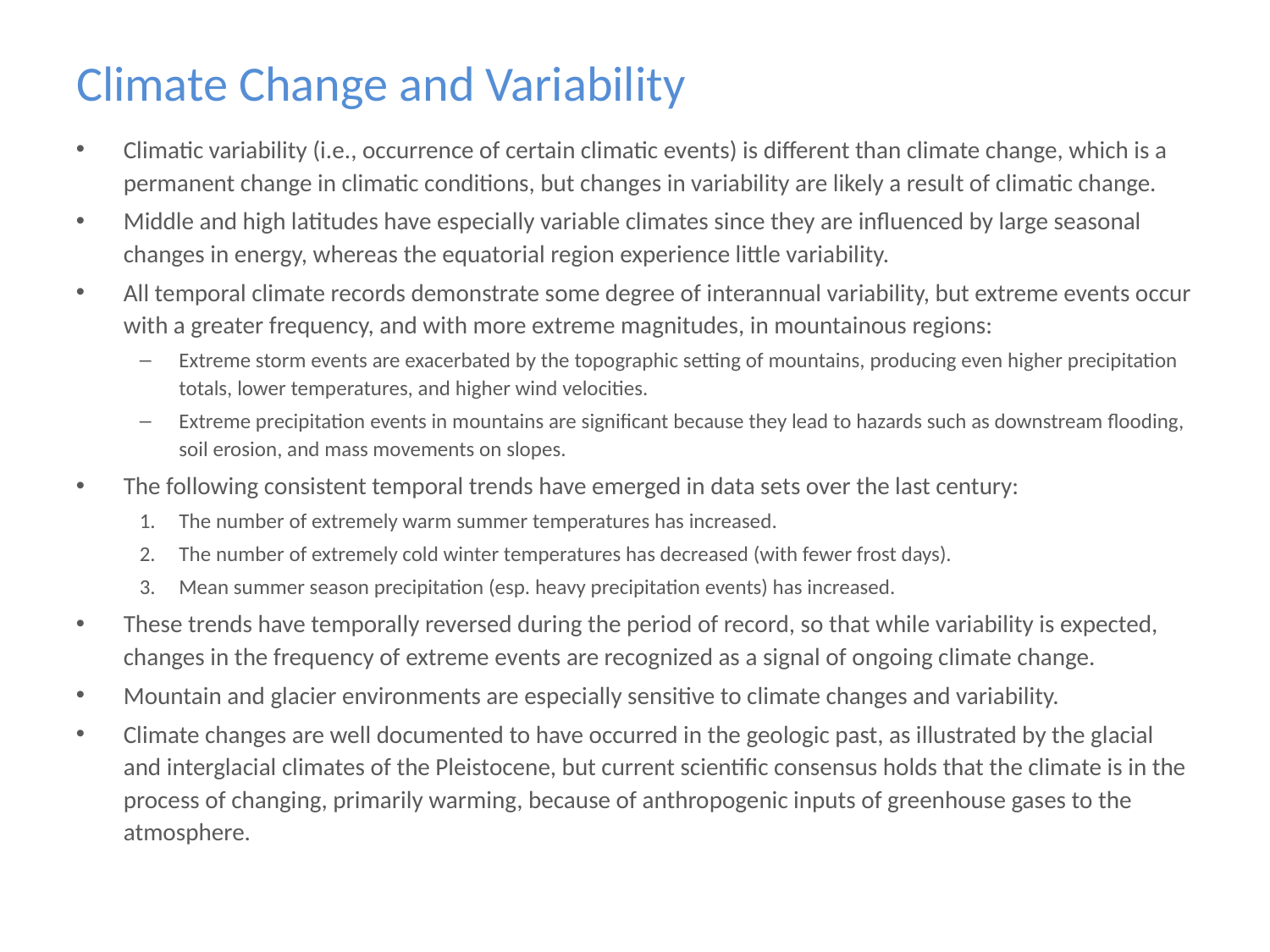

# Climate Change and Variability

Climatic variability (i.e., occurrence of certain climatic events) is different than climate change, which is a permanent change in climatic conditions, but changes in variability are likely a result of climatic change.
Middle and high latitudes have especially variable climates since they are influenced by large seasonal changes in energy, whereas the equatorial region experience little variability.
All temporal climate records demonstrate some degree of interannual variability, but extreme events occur with a greater frequency, and with more extreme magnitudes, in mountainous regions:
Extreme storm events are exacerbated by the topographic setting of mountains, producing even higher precipitation totals, lower temperatures, and higher wind velocities.
Extreme precipitation events in mountains are significant because they lead to hazards such as downstream flooding, soil erosion, and mass movements on slopes.
The following consistent temporal trends have emerged in data sets over the last century:
The number of extremely warm summer temperatures has increased.
The number of extremely cold winter temperatures has decreased (with fewer frost days).
Mean summer season precipitation (esp. heavy precipitation events) has increased.
These trends have temporally reversed during the period of record, so that while variability is expected, changes in the frequency of extreme events are recognized as a signal of ongoing climate change.
Mountain and glacier environments are especially sensitive to climate changes and variability.
Climate changes are well documented to have occurred in the geologic past, as illustrated by the glacial and interglacial climates of the Pleistocene, but current scientific consensus holds that the climate is in the process of changing, primarily warming, because of anthropogenic inputs of greenhouse gases to the atmosphere.